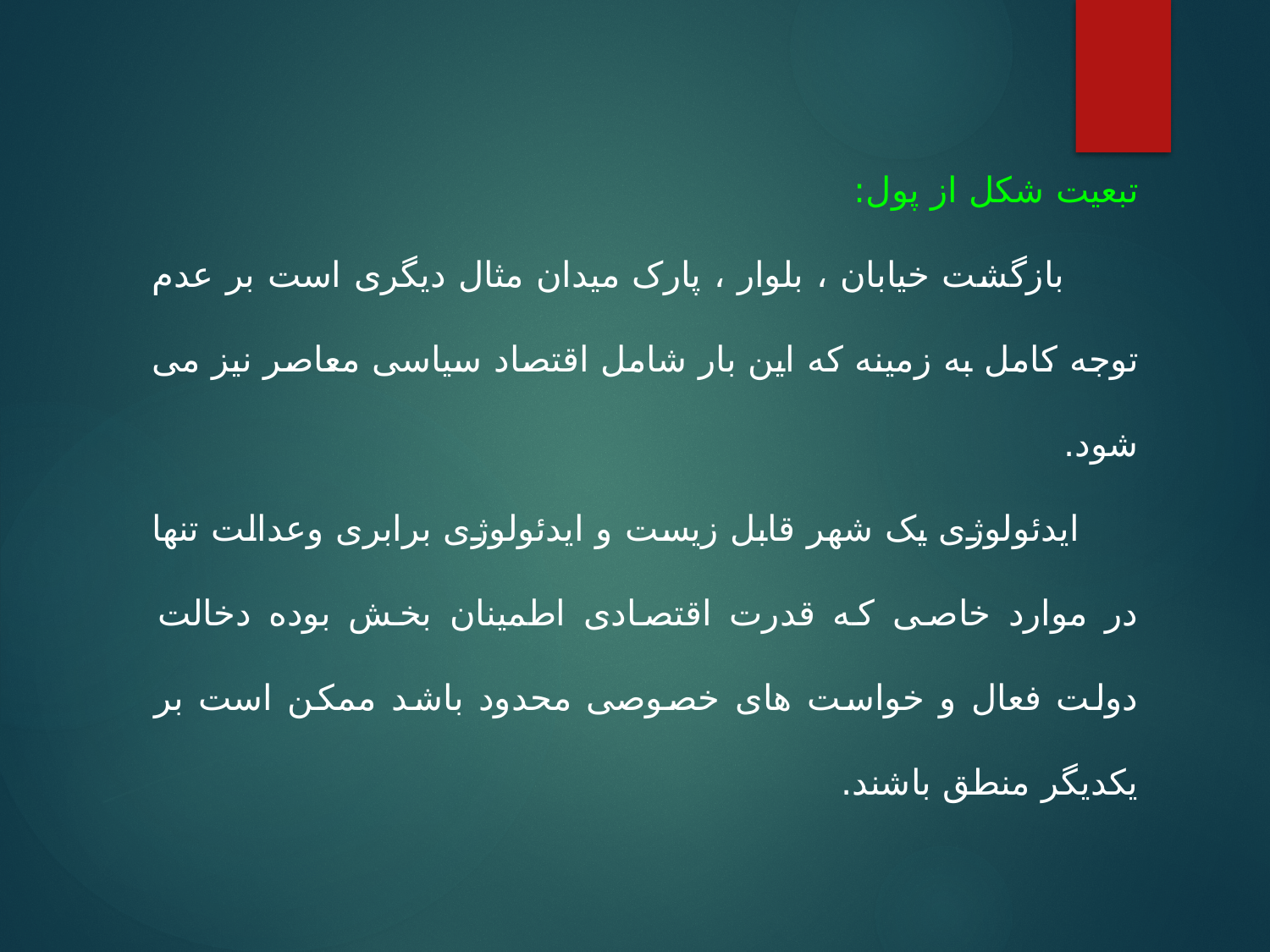

تبعیت شکل از پول:
      بازگشت خیابان ، بلوار ، پارک میدان مثال دیگری است بر عدم توجه کامل به زمینه که این بار شامل اقتصاد سیاسی معاصر نیز می شود.
     ایدئولوژی یک شهر قابل زیست و ایدئولوژی برابری وعدالت تنها در موارد خاصی که قدرت اقتصادی اطمینان بخش بوده دخالت دولت فعال و خواست های خصوصی محدود باشد ممکن است بر یکدیگر منطق باشند.